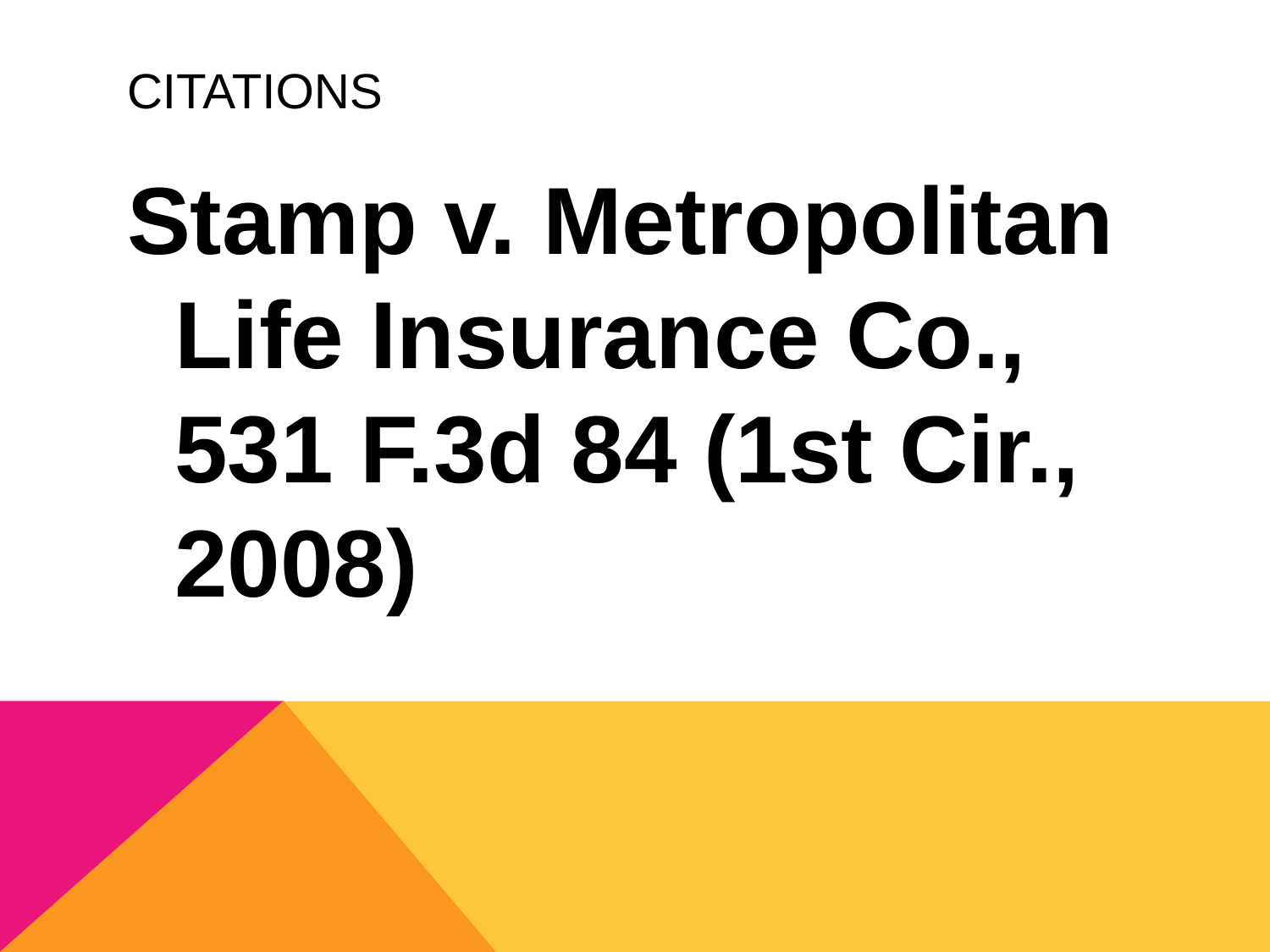

# Citations
Stamp v. Metropolitan Life Insurance Co., 531 F.3d 84 (1st Cir., 2008)